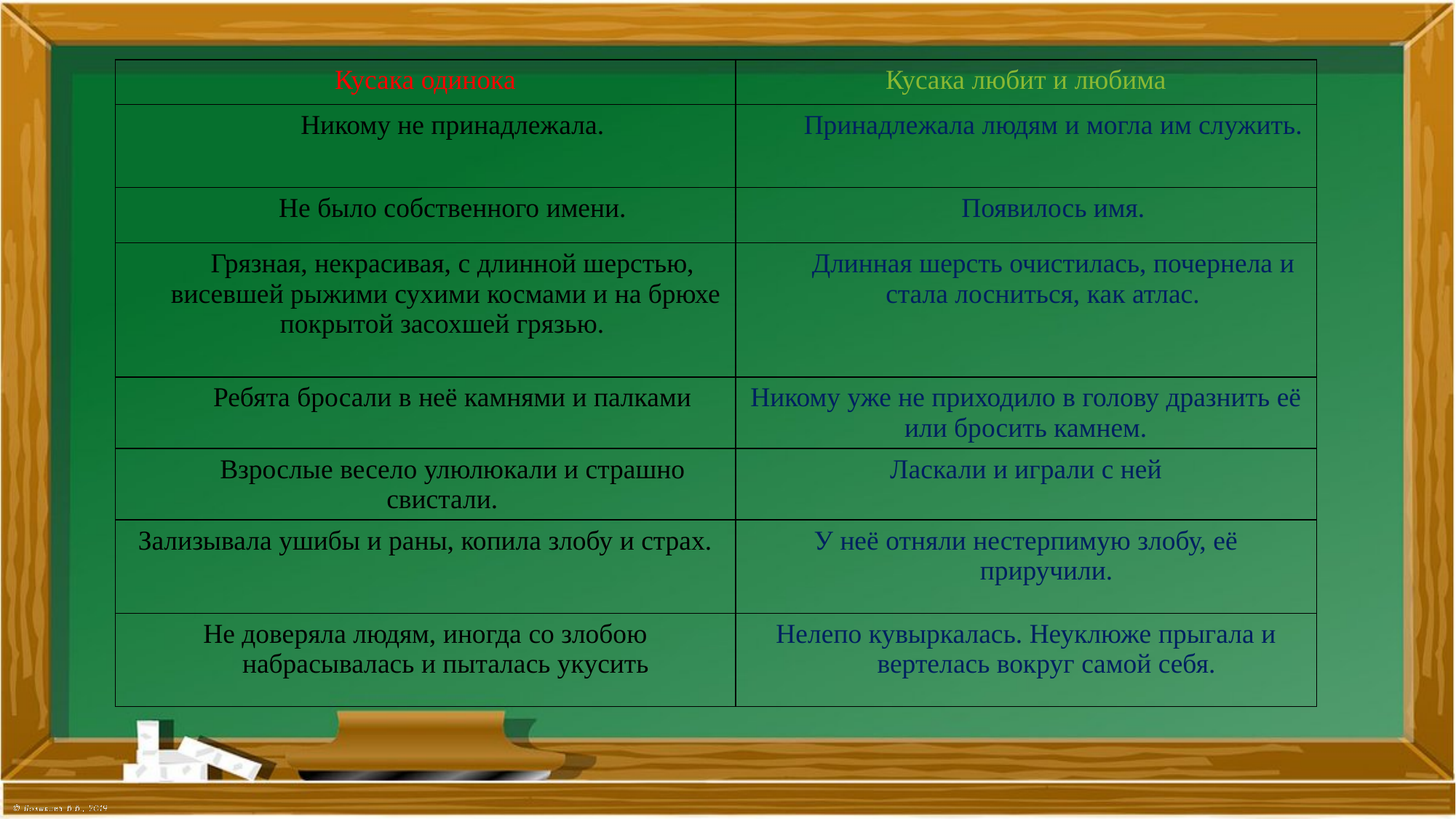

| Кусака одинока | Кусака любит и любима |
| --- | --- |
| Никому не принадлежала. | Принадлежала людям и могла им служить. |
| Не было собственного имени. | Появилось имя. |
| Грязная, некрасивая, с длинной шерстью, висевшей рыжими сухими космами и на брюхе покрытой засохшей грязью. | Длинная шерсть очистилась, почернела и стала лосниться, как атлас. |
| Ребята бросали в неё камнями и палками | Никому уже не приходило в голову дразнить её или бросить камнем. |
| Взрослые весело улюлюкали и страшно свистали. | Ласкали и играли с ней |
| Зализывала ушибы и раны, копила злобу и страх. | У неё отняли нестерпимую злобу, её приручили. |
| Не доверяла людям, иногда со злобою набрасывалась и пыталась укусить | Нелепо кувыркалась. Неуклюже прыгала и вертелась вокруг самой себя. |